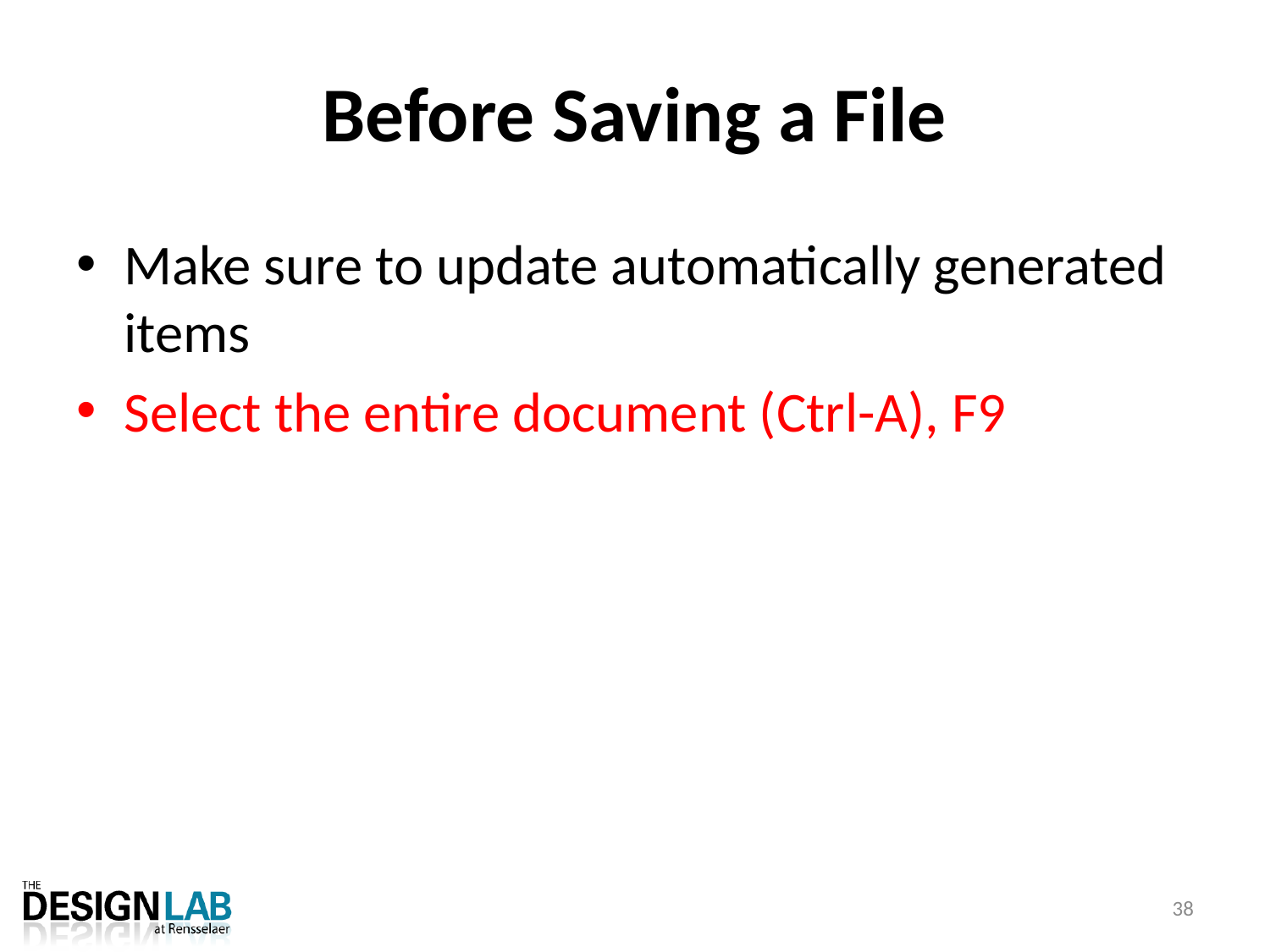

# Before Saving a File
Make sure to update automatically generated items
Select the entire document (Ctrl-A), F9
38